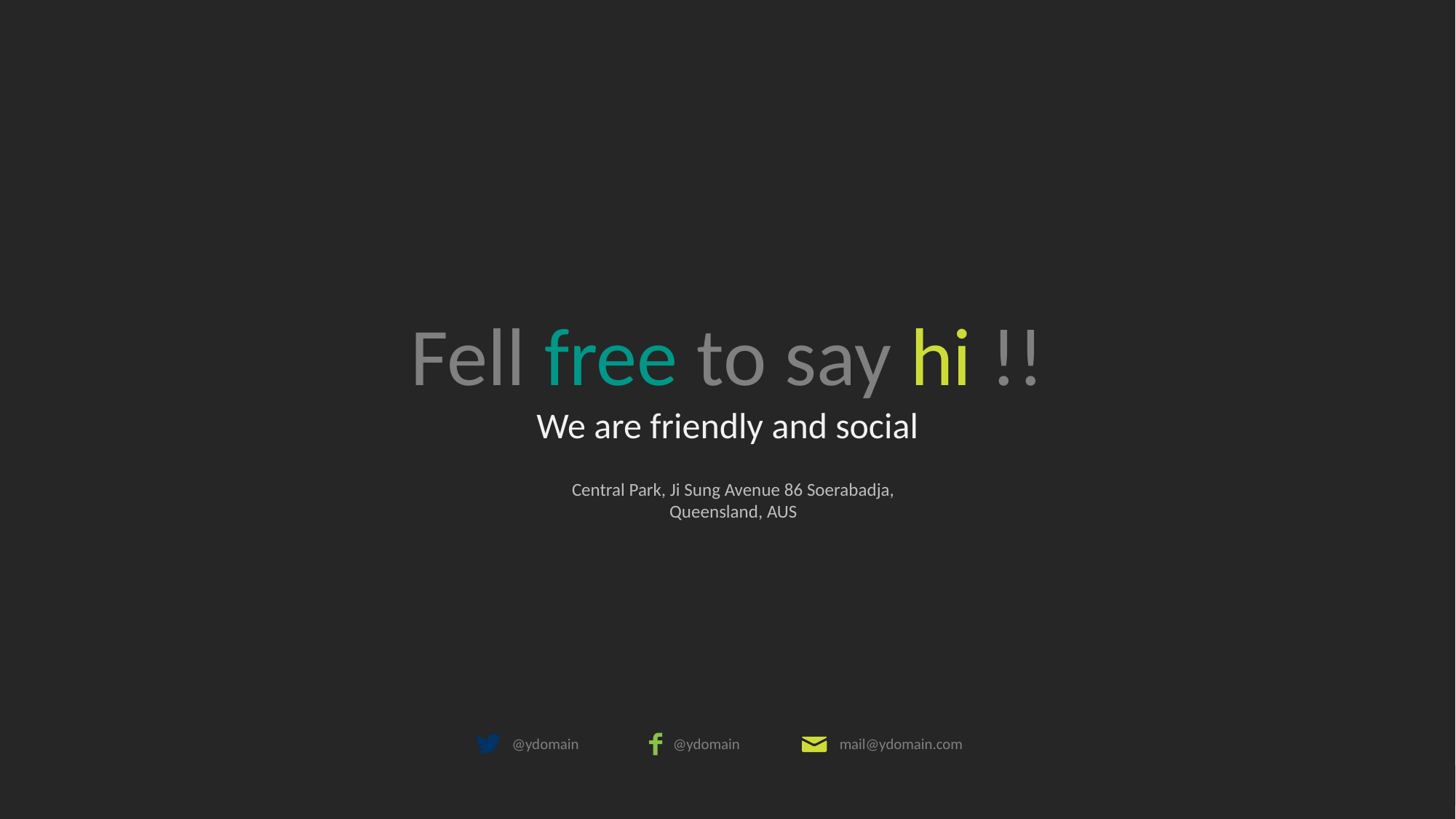

Fell free to say hi !!
We are friendly and social
Central Park, Ji Sung Avenue 86 Soerabadja, Queensland, AUS
@ydomain
@ydomain
mail@ydomain.com